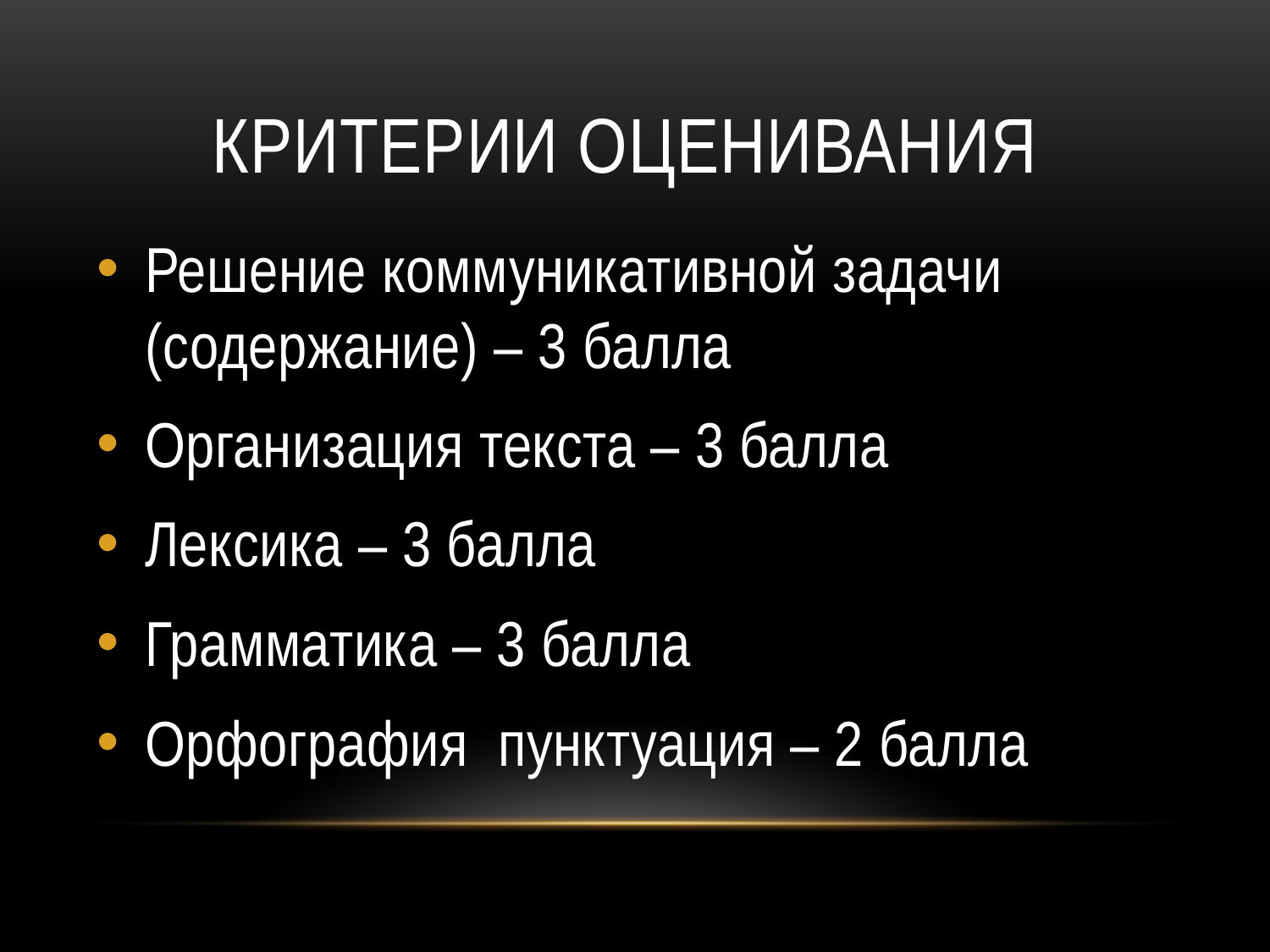

# Критерии оценивания
Решение коммуникативной задачи (содержание) – 3 балла
Организация текста – 3 балла
Лексика – 3 балла
Грамматика – 3 балла
Орфография  пунктуация – 2 балла